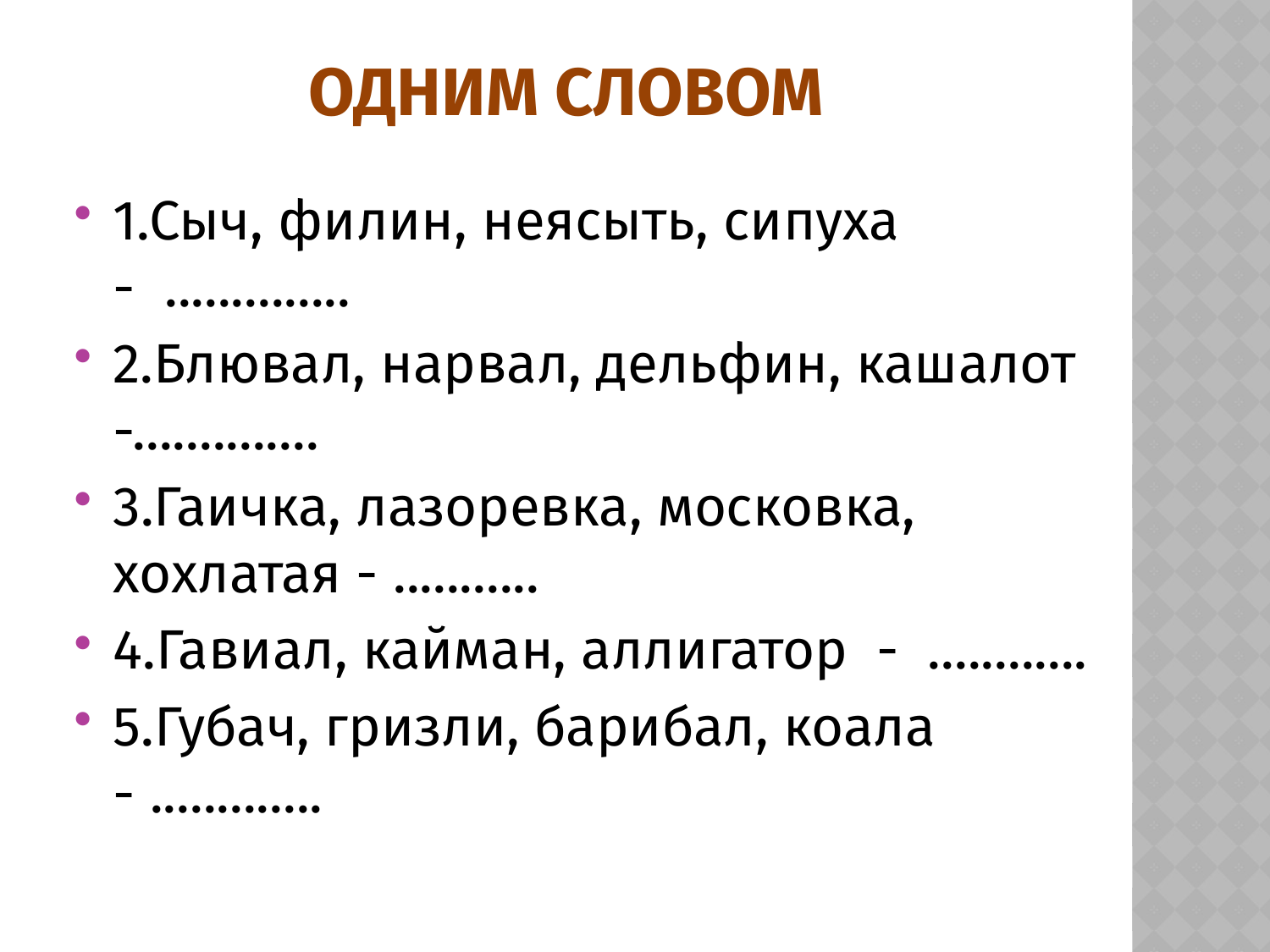

# Одним словом
1.Сыч, филин, неясыть, сипуха -  ..............
2.Блювал, нарвал, дельфин, кашалот -..............
3.Гаичка, лазоревка, московка, хохлатая - ...........
4.Гавиал, кайман, аллигатор  -  ............
5.Губач, гризли, барибал, коала - .............